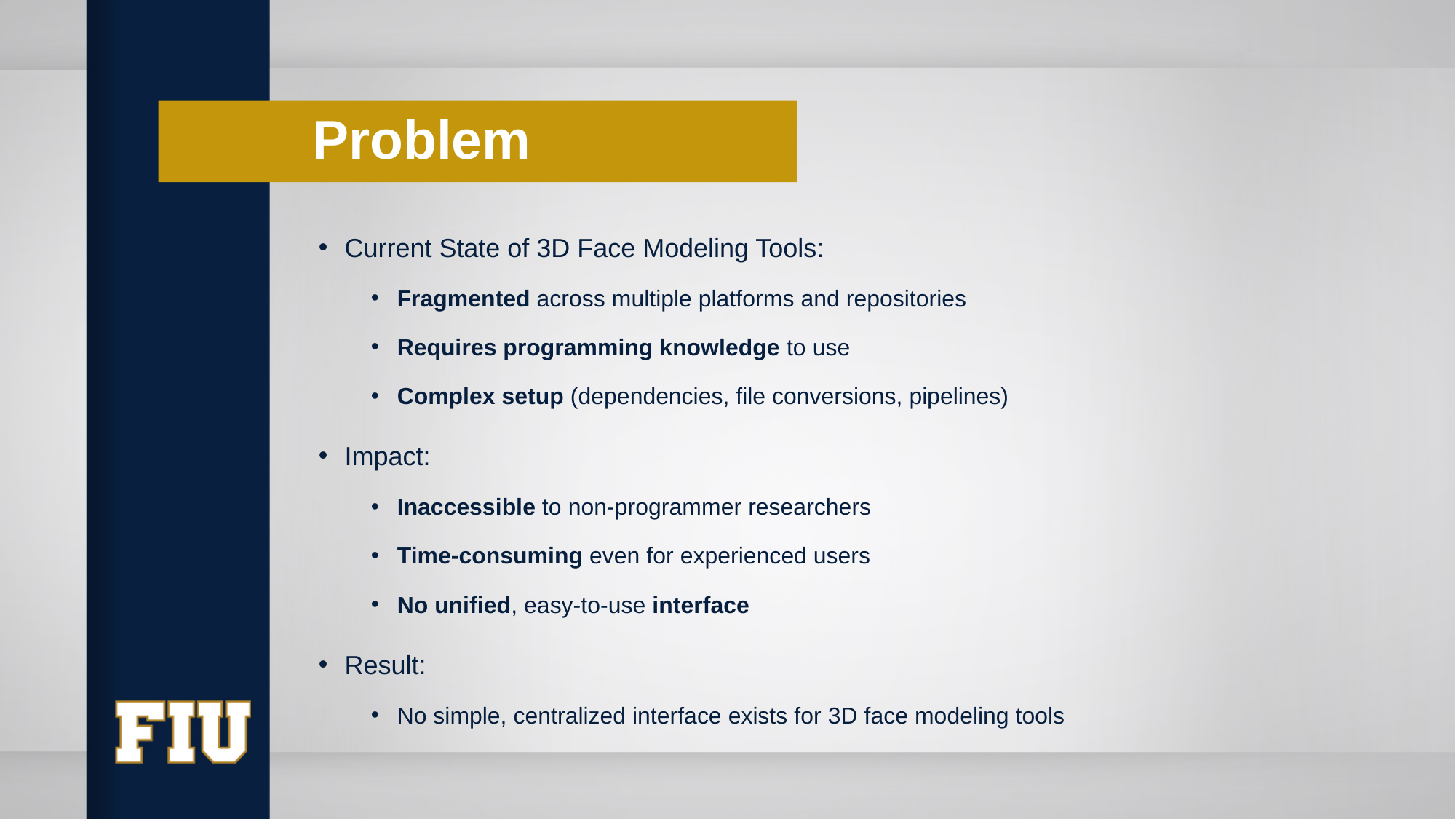

# Problem

Current State of 3D Face Modeling Tools:
Fragmented across multiple platforms and repositories
Requires programming knowledge to use
Complex setup (dependencies, file conversions, pipelines)
Impact:
Inaccessible to non-programmer researchers
Time-consuming even for experienced users
No unified, easy-to-use interface
Result:
No simple, centralized interface exists for 3D face modeling tools